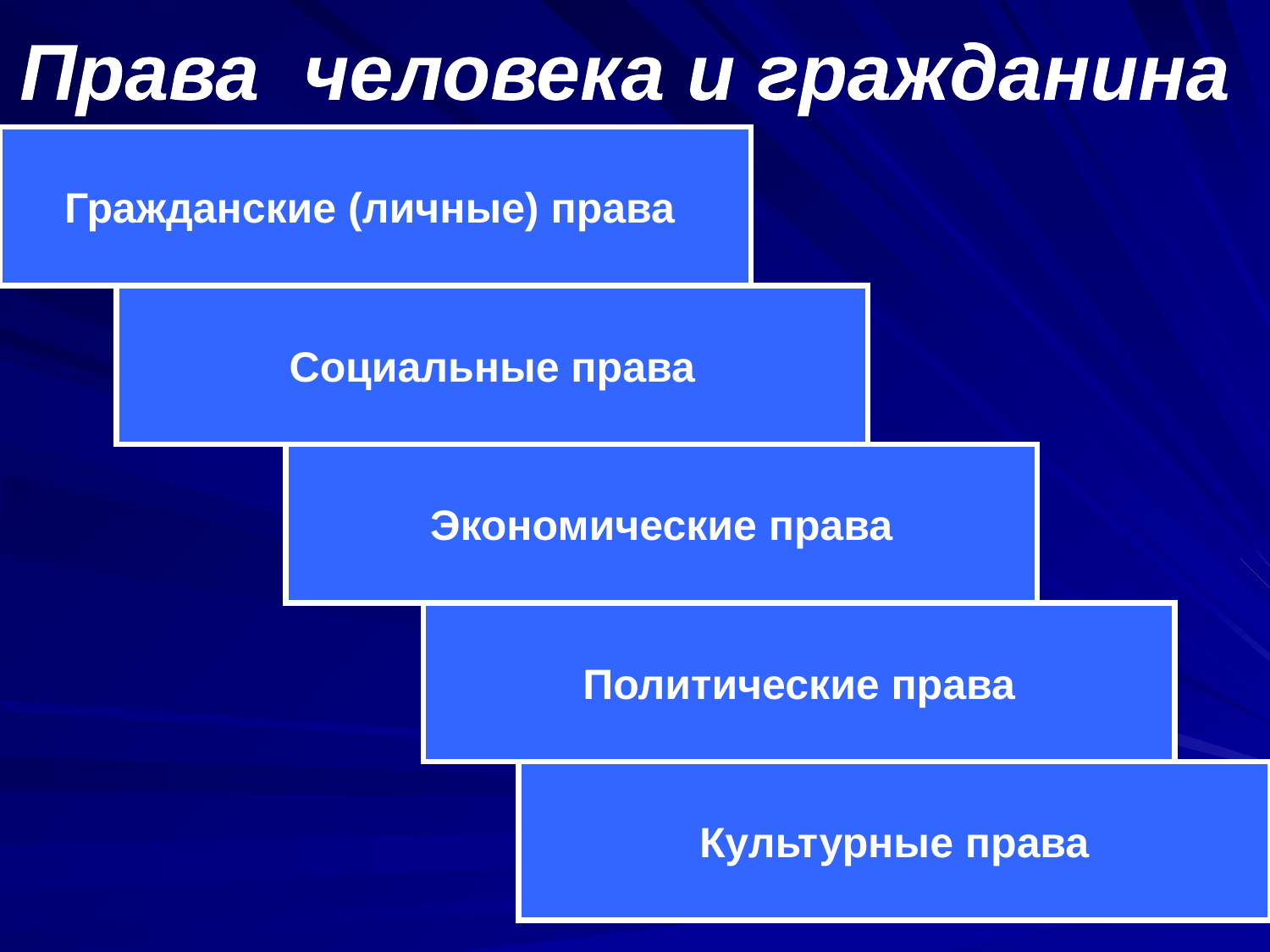

Права  человека и гражданина
Гражданские (личные) права
Социальные права
Экономические права
Политические права
Культурные права